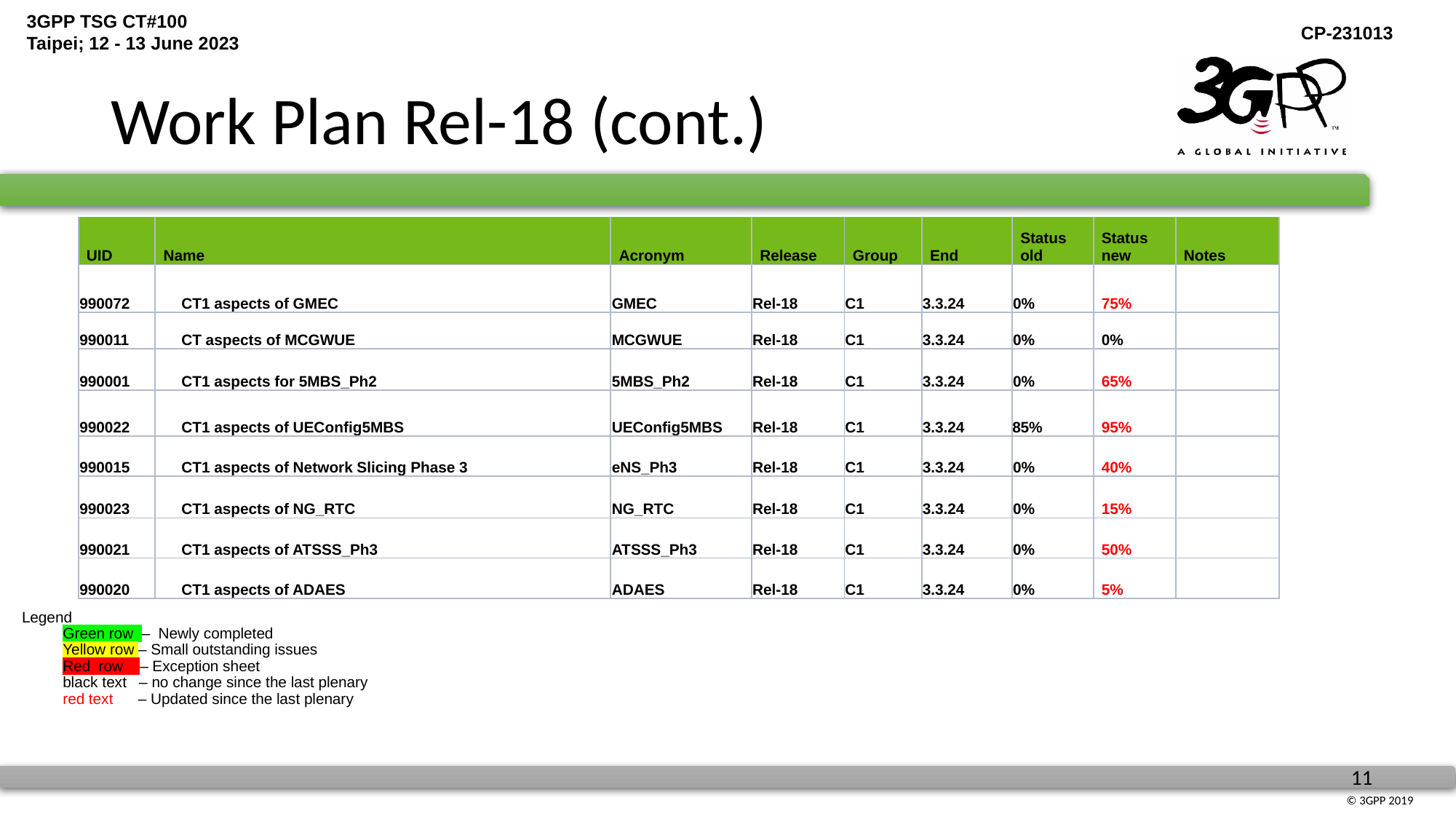

# Work Plan Rel-18 (cont.)
| UID | Name | Acronym | Release | Group | End | Status old | Status new | Notes |
| --- | --- | --- | --- | --- | --- | --- | --- | --- |
| 990072 | CT1 aspects of GMEC | GMEC | Rel-18 | C1 | 3.3.24 | 0% | 75% |  |
| 990011 | CT aspects of MCGWUE | MCGWUE | Rel-18 | C1 | 3.3.24 | 0% | 0% |  |
| 990001 | CT1 aspects for 5MBS\_Ph2 | 5MBS\_Ph2 | Rel-18 | C1 | 3.3.24 | 0% | 65% |  |
| 990022 | CT1 aspects of UEConfig5MBS | UEConfig5MBS | Rel-18 | C1 | 3.3.24 | 85% | 95% |  |
| 990015 | CT1 aspects of Network Slicing Phase 3 | eNS\_Ph3 | Rel-18 | C1 | 3.3.24 | 0% | 40% |  |
| 990023 | CT1 aspects of NG\_RTC | NG\_RTC | Rel-18 | C1 | 3.3.24 | 0% | 15% |  |
| 990021 | CT1 aspects of ATSSS\_Ph3 | ATSSS\_Ph3 | Rel-18 | C1 | 3.3.24 | 0% | 50% |  |
| 990020 | CT1 aspects of ADAES | ADAES | Rel-18 | C1 | 3.3.24 | 0% | 5% |  |
Legend
Green row  –  Newly completed
	Yellow row – Small outstanding issues
Red  row    – Exception sheet
	black text   – no change since the last plenary
	red text      – Updated since the last plenary